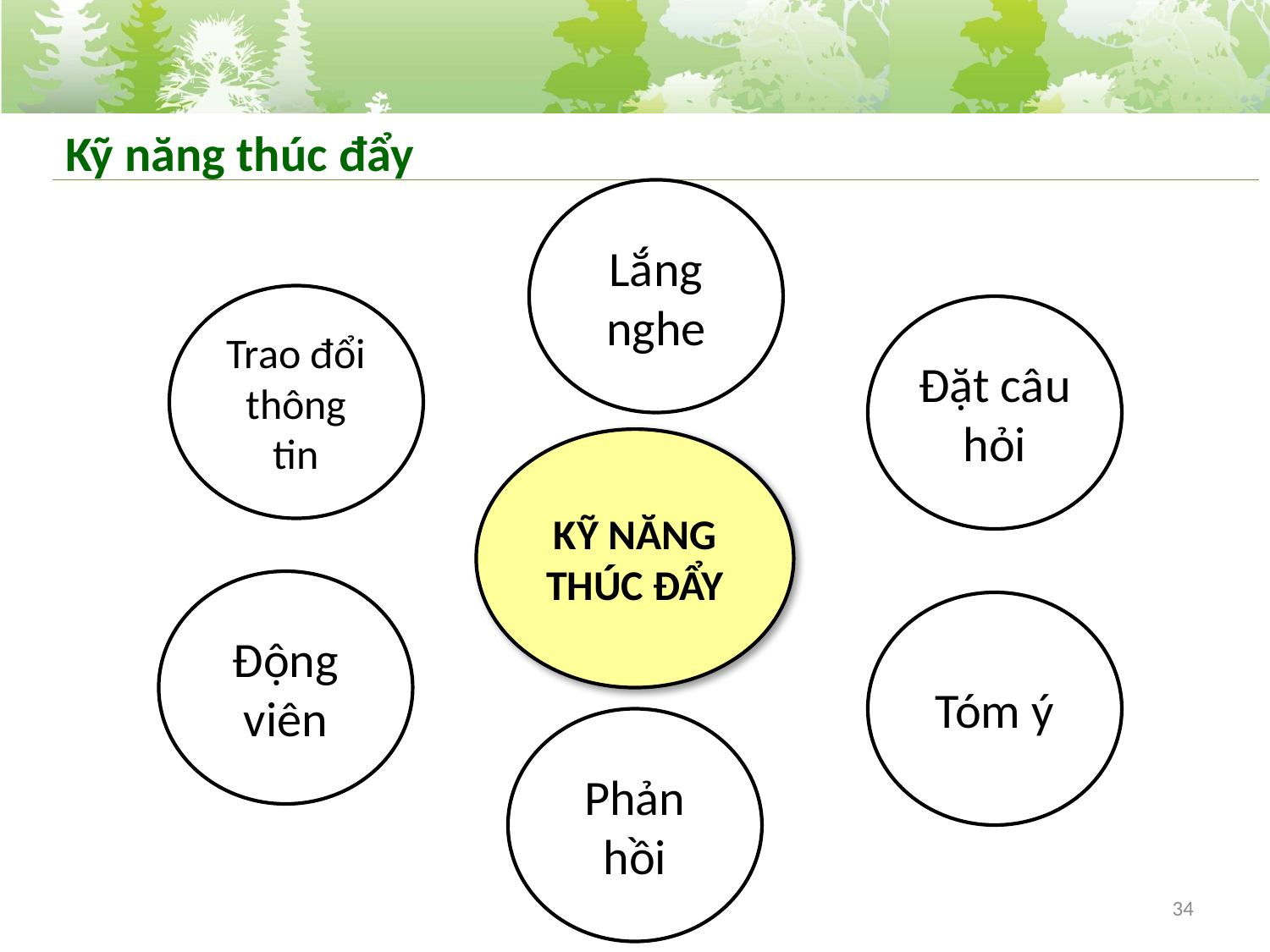

# Kỹ năng thúc đẩy
Lắng nghe
Trao đổi thông tin
Đặt câu hỏi
KỸ NĂNG THÚC ĐẨY
Động viên
Tóm ý
Phản hồi
34